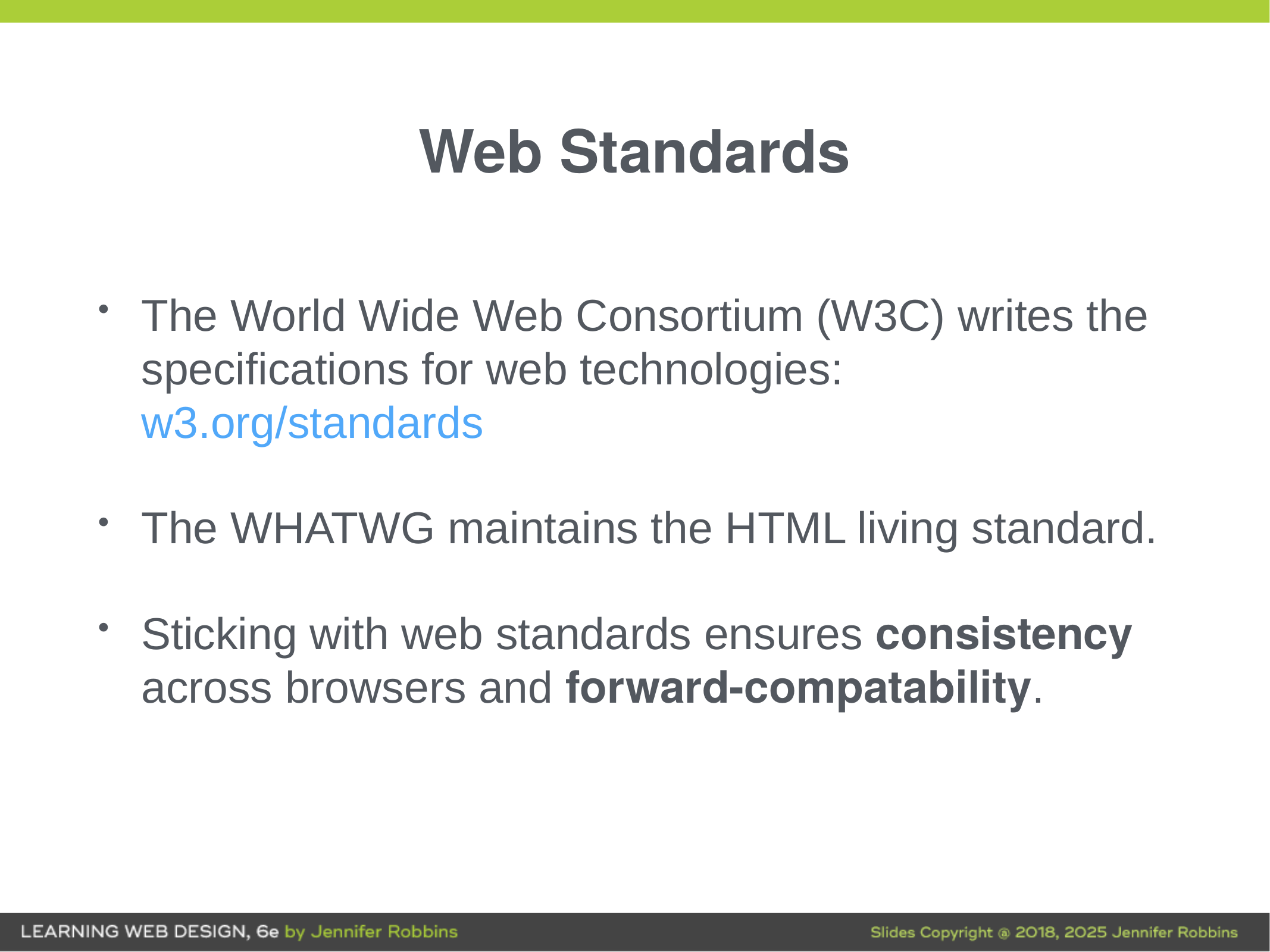

# Web Standards
The World Wide Web Consortium (W3C) writes the specifications for web technologies:
w3.org/standards
The WHATWG maintains the HTML living standard.
Sticking with web standards ensures consistency across browsers and forward-compatability.